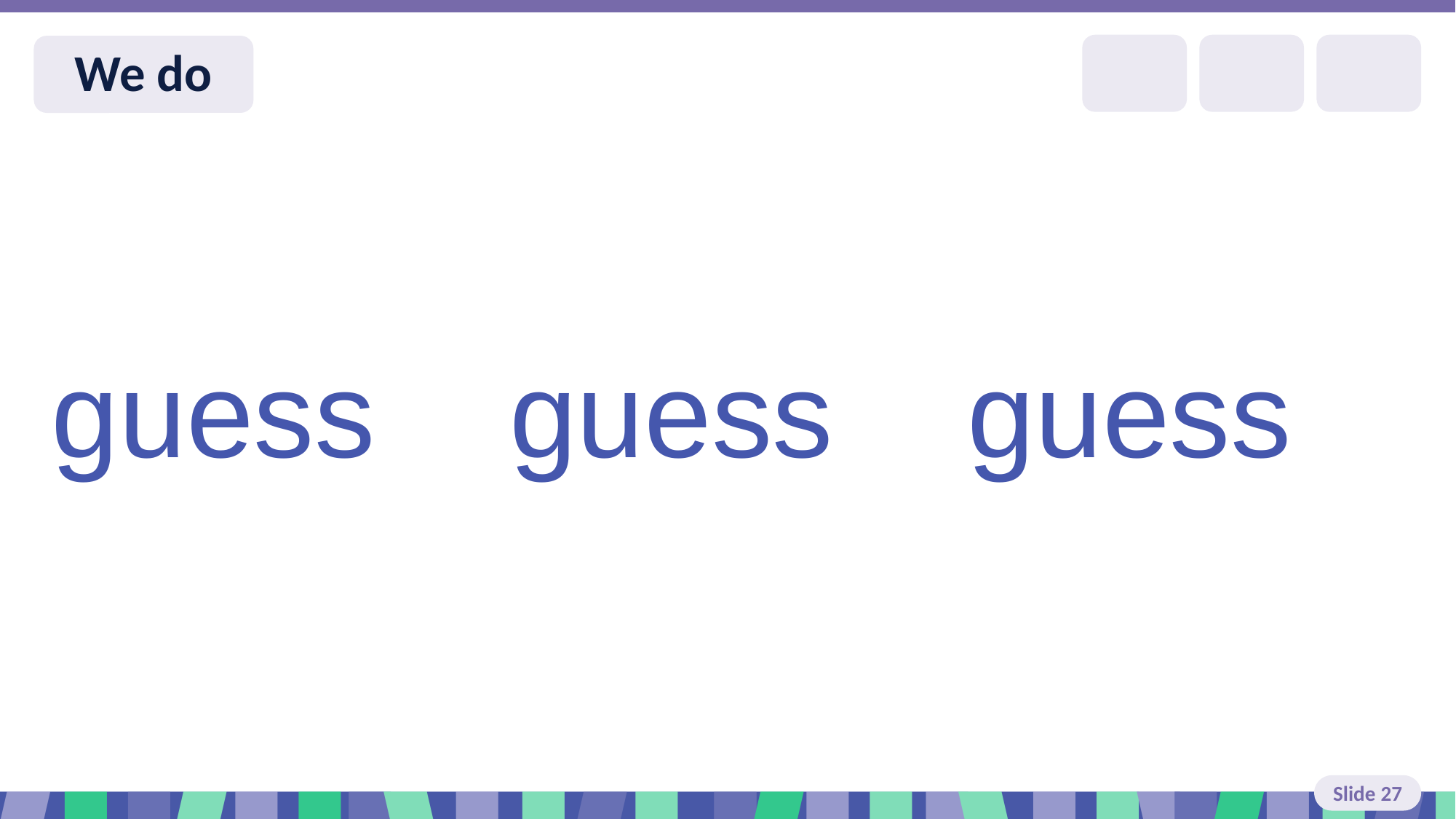

Slide 27 We do
guess    guess    guess